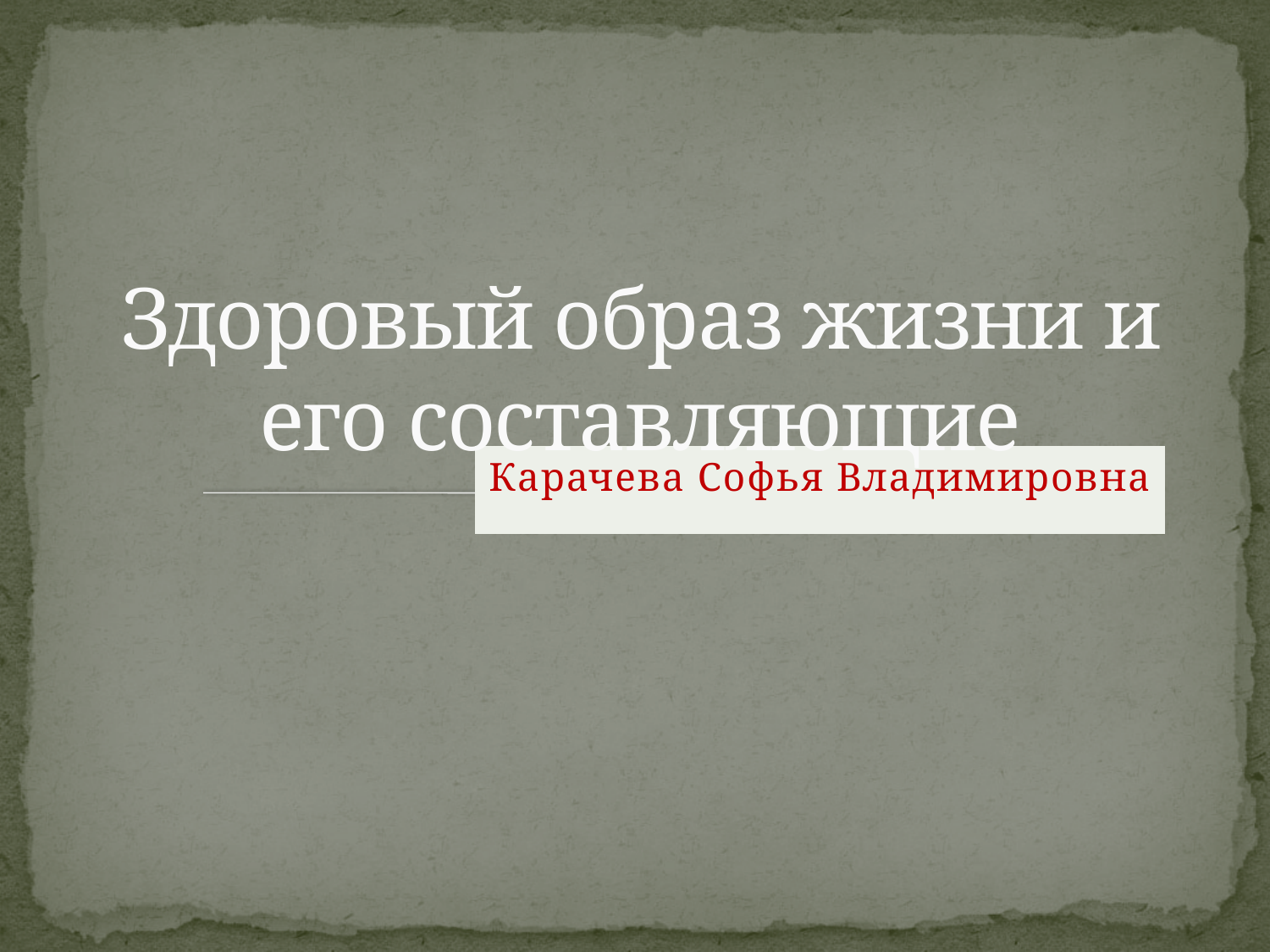

# Здоровый образ жизни и его составляющие
Карачева Софья Владимировна